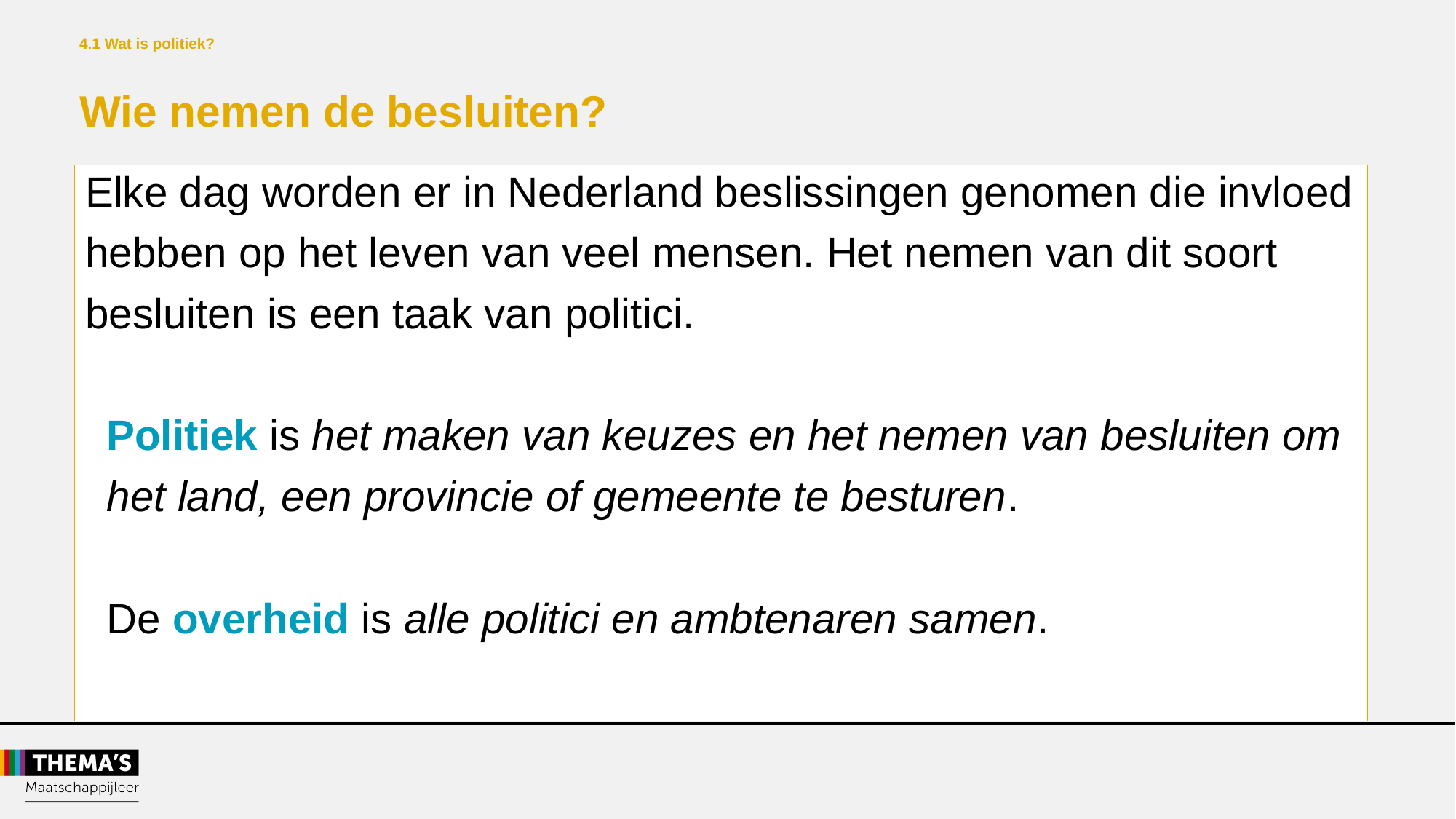

4.1 Wat is politiek?
Wie nemen de besluiten?
Elke dag worden er in Nederland beslissingen genomen die invloed
hebben op het leven van veel mensen. Het nemen van dit soort
besluiten is een taak van politici.

Politiek is het maken van keuzes en het nemen van besluiten om
het land, een provincie of gemeente te besturen.

De overheid is alle politici en ambtenaren samen.